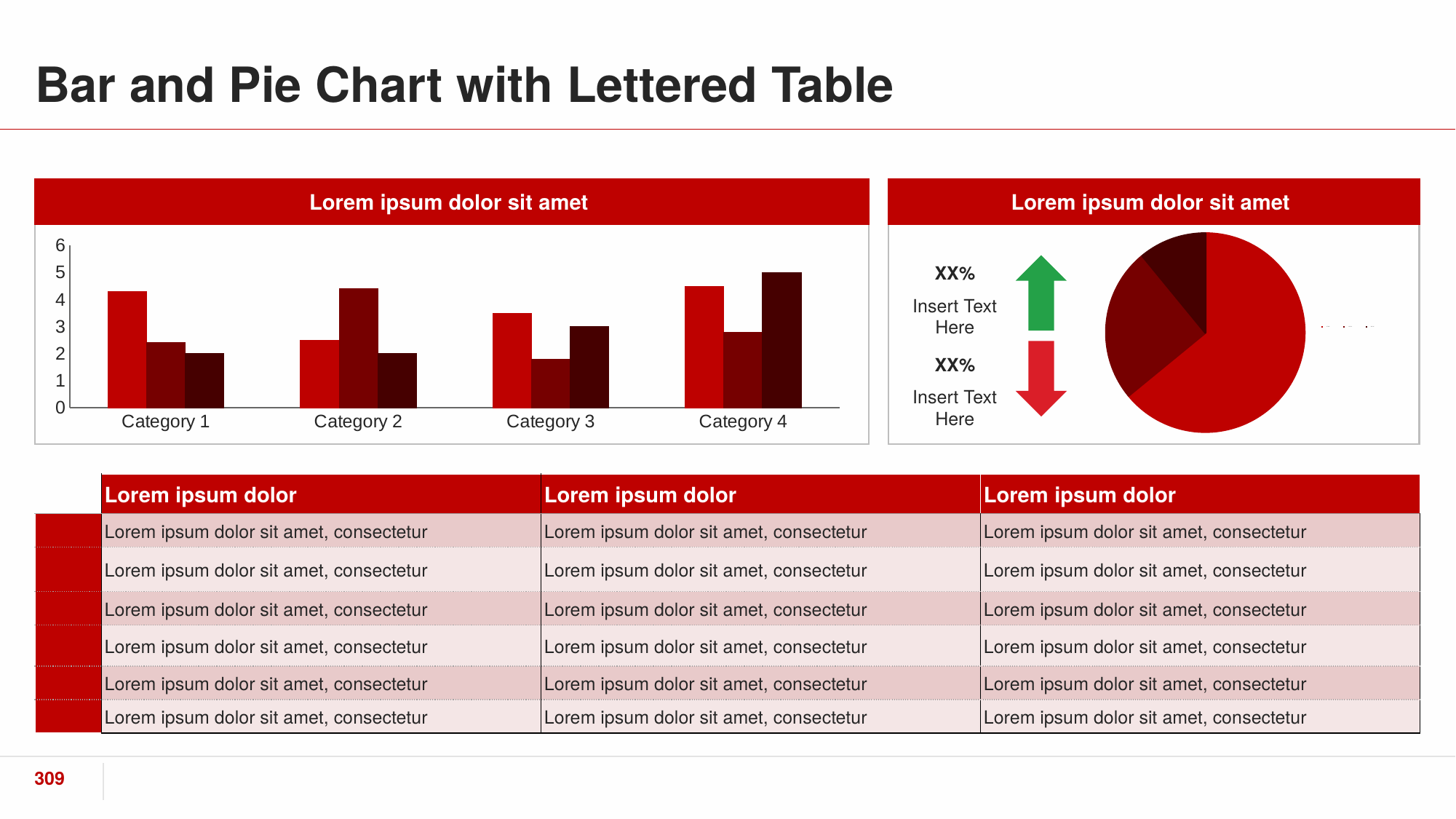

# Bar and Pie Chart with Lettered Table
Lorem ipsum dolor sit amet
Lorem ipsum dolor sit amet

### Chart

| Category | Sales |
|---|---|
| xxx | 8.2 |
| xxx | 3.2 |
| xxx | 1.4 |

### Chart

| Category | Series 1 | Series 2 | Series 3 |
|---|---|---|---|
| Category 1 | 4.3 | 2.4 | 2.0 |
| Category 2 | 2.5 | 4.4 | 2.0 |
| Category 3 | 3.5 | 1.8 | 3.0 |
| Category 4 | 4.5 | 2.8 | 5.0 |
XX%
Insert Text Here

XX%
Insert Text Here
|  | Lorem ipsum dolor | Lorem ipsum dolor | Lorem ipsum dolor |
| --- | --- | --- | --- |
| A | Lorem ipsum dolor sit amet, consectetur | Lorem ipsum dolor sit amet, consectetur | Lorem ipsum dolor sit amet, consectetur |
| B | Lorem ipsum dolor sit amet, consectetur | Lorem ipsum dolor sit amet, consectetur | Lorem ipsum dolor sit amet, consectetur |
| C | Lorem ipsum dolor sit amet, consectetur | Lorem ipsum dolor sit amet, consectetur | Lorem ipsum dolor sit amet, consectetur |
| D | Lorem ipsum dolor sit amet, consectetur | Lorem ipsum dolor sit amet, consectetur | Lorem ipsum dolor sit amet, consectetur |
| E | Lorem ipsum dolor sit amet, consectetur | Lorem ipsum dolor sit amet, consectetur | Lorem ipsum dolor sit amet, consectetur |
| F | Lorem ipsum dolor sit amet, consectetur | Lorem ipsum dolor sit amet, consectetur | Lorem ipsum dolor sit amet, consectetur |
309